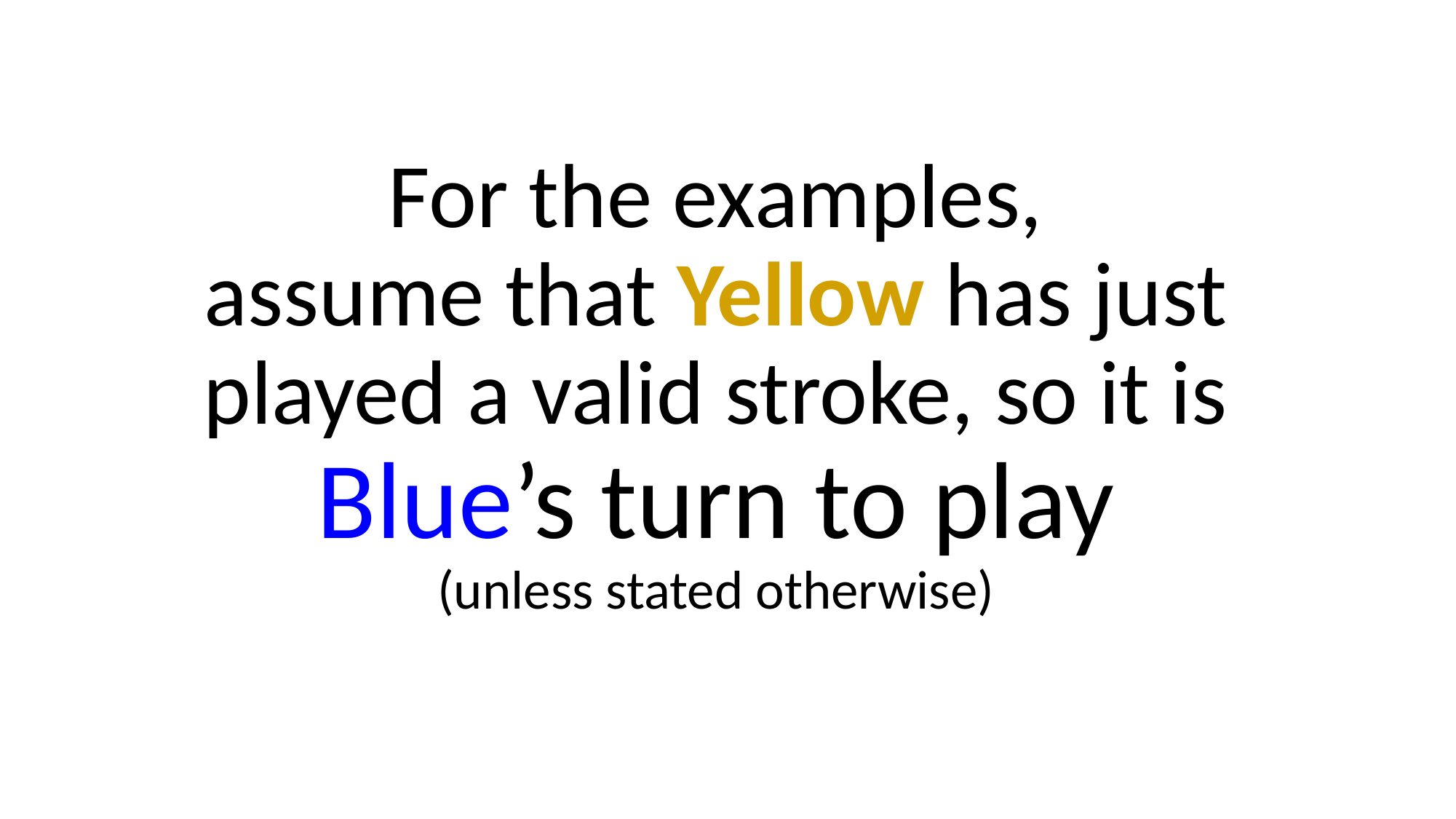

For the examples,
assume that Yellow has just played a valid stroke, so it is Blue’s turn to play
(unless stated otherwise)